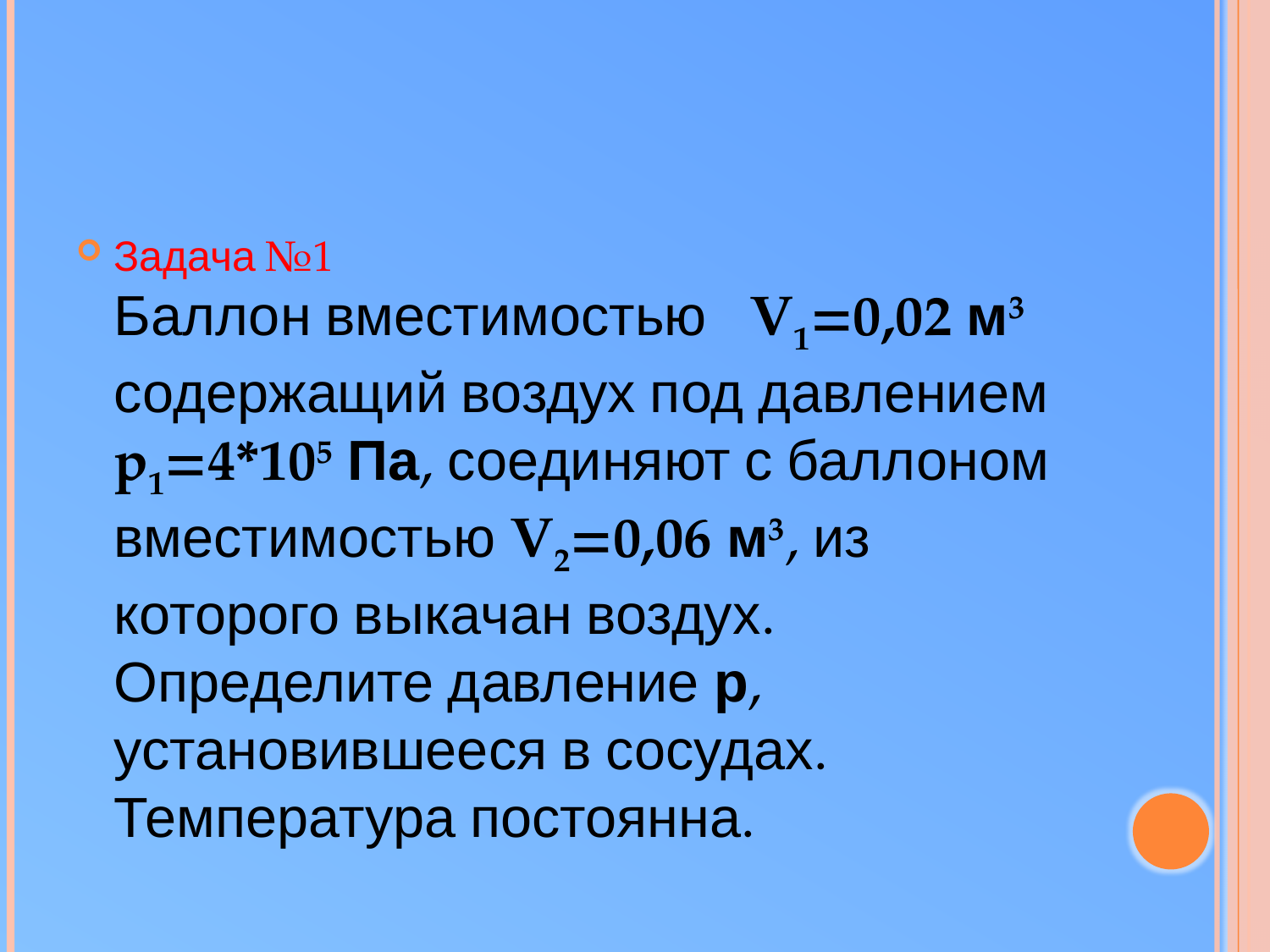

#
Задача №1
Баллон вместимостью   V1=0,02 м3 содержащий воздух под давлением p1=4*105 Па, соединяют с баллоном вместимостью V2=0,06 м3, из которого выкачан воздух. Определите давление р, установившееся в сосудах. Температура постоянна.